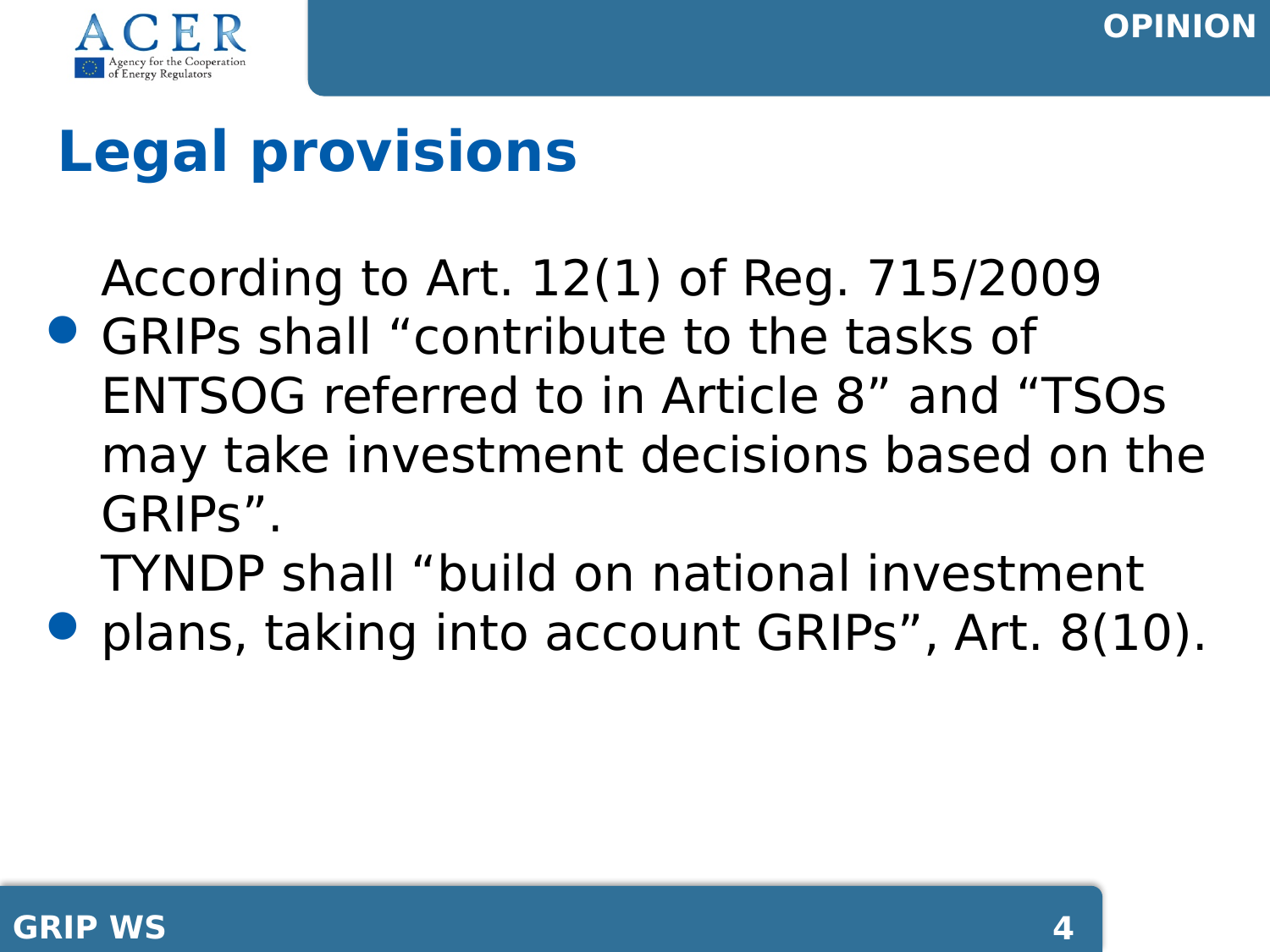

# Legal provisions
According to Art. 12(1) of Reg. 715/2009 GRIPs shall “contribute to the tasks of ENTSOG referred to in Article 8” and “TSOs may take investment decisions based on the GRIPs”.
TYNDP shall “build on national investment plans, taking into account GRIPs”, Art. 8(10).